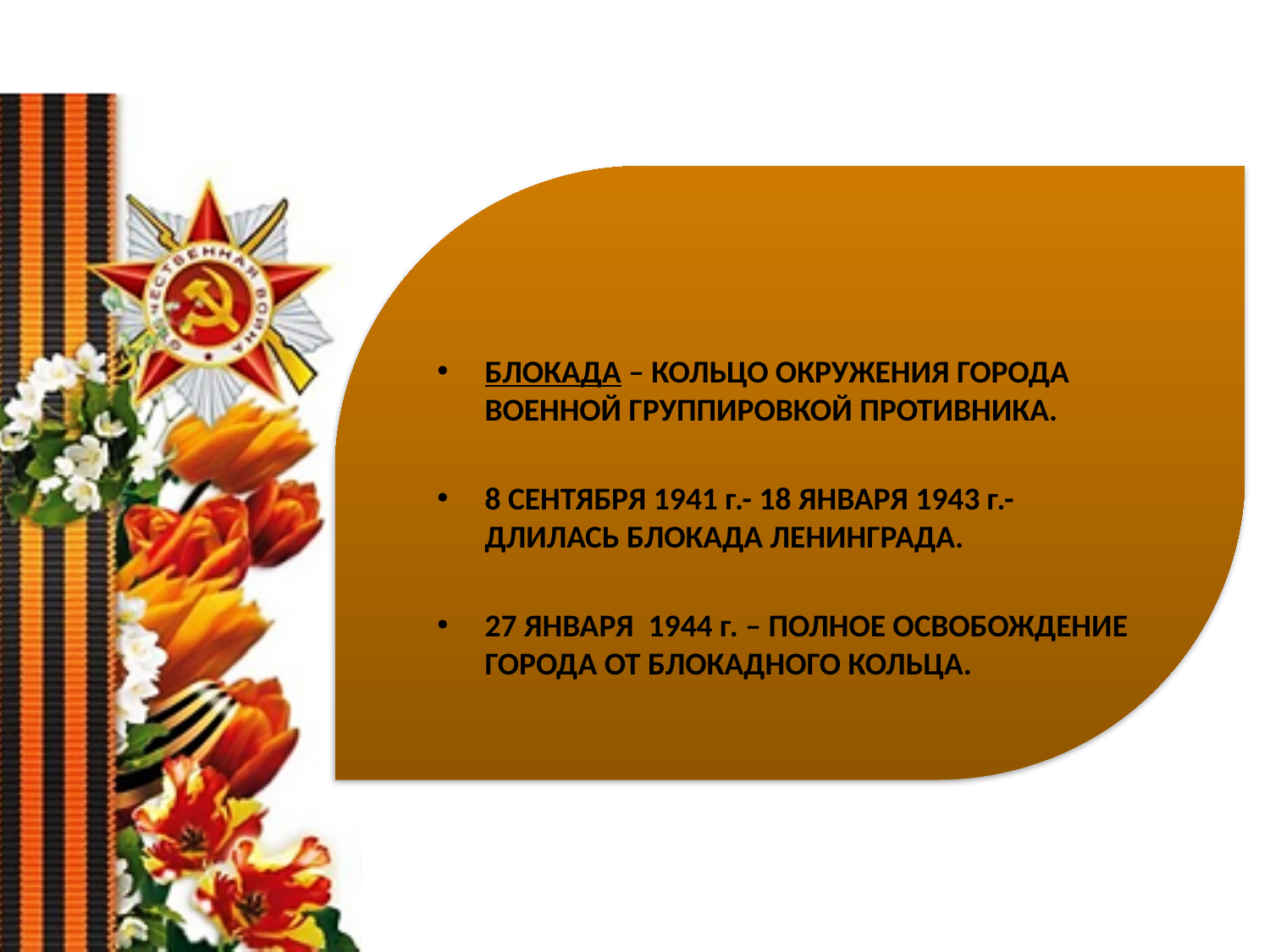

БЛОКАДА – КОЛЬЦО ОКРУЖЕНИЯ ГОРОДА ВОЕННОЙ ГРУППИРОВКОЙ ПРОТИВНИКА.

8 СЕНТЯБРЯ 1941 г.- 18 ЯНВАРЯ 1943 г.- ДЛИЛАСЬ БЛОКАДА ЛЕНИНГРАДА.

27 ЯНВАРЯ  1944 г. – ПОЛНОЕ ОСВОБОЖДЕНИЕ ГОРОДА ОТ БЛОКАДНОГО КОЛЬЦА.